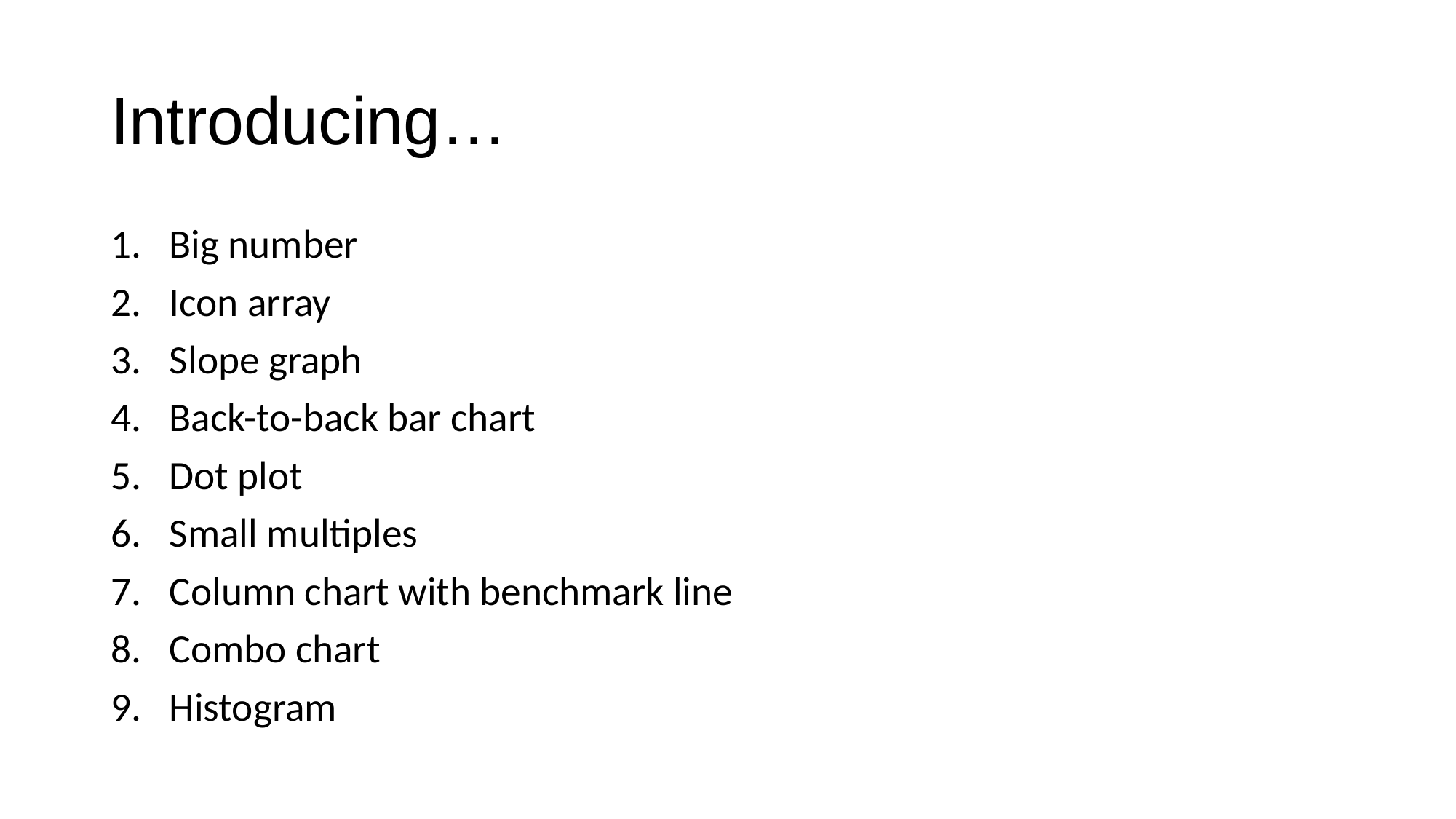

# Introducing…
Big number
Icon array
Slope graph
Back-to-back bar chart
Dot plot
Small multiples
Column chart with benchmark line
Combo chart
Histogram